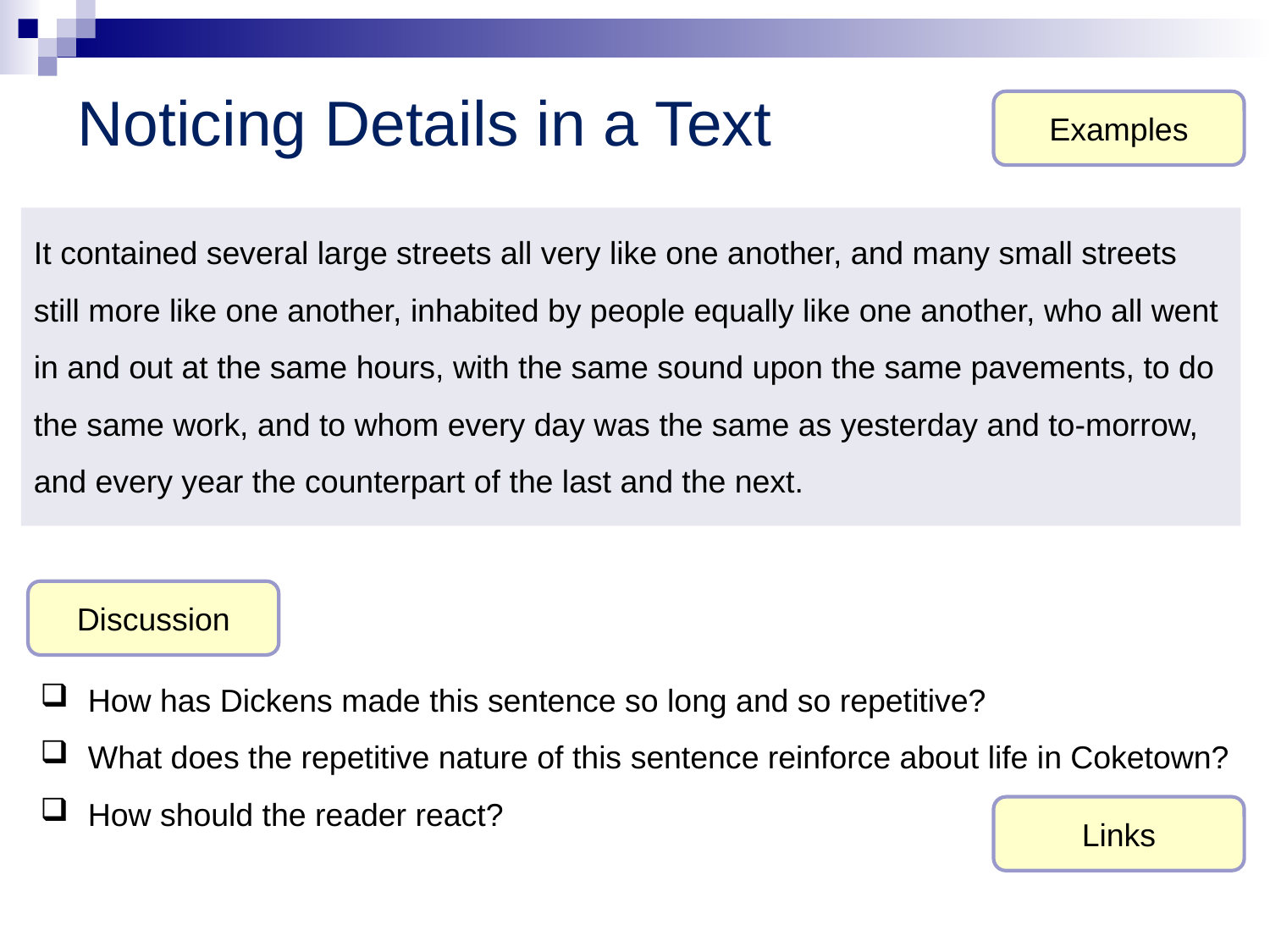

Noticing Details in a Text
Examples
It contained several large streets all very like one another, and many small streets still more like one another, inhabited by people equally like one another, who all went in and out at the same hours, with the same sound upon the same pavements, to do the same work, and to whom every day was the same as yesterday and to-morrow, and every year the counterpart of the last and the next.
Discussion
How has Dickens made this sentence so long and so repetitive?
What does the repetitive nature of this sentence reinforce about life in Coketown?
How should the reader react?
Links